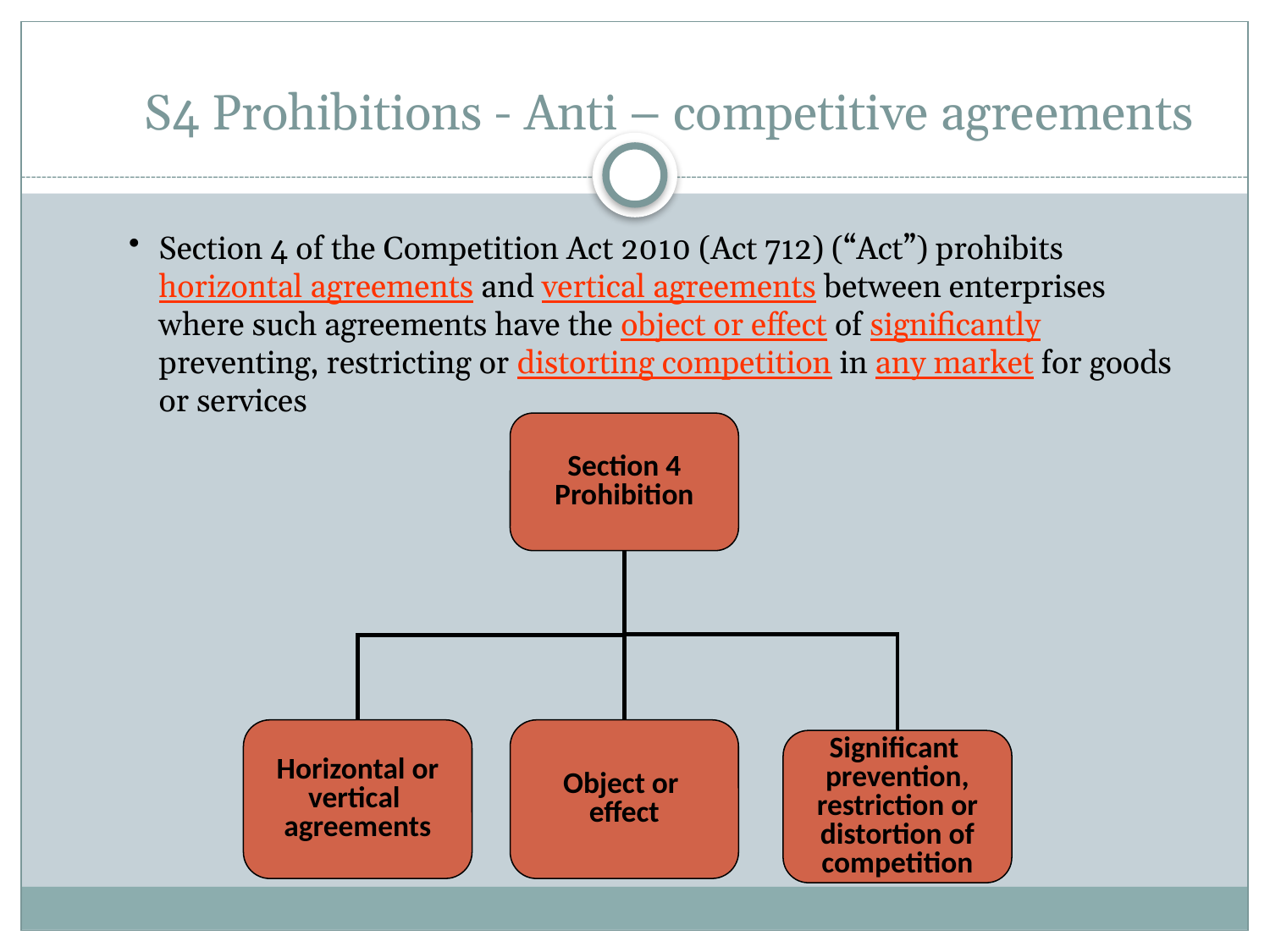

S4 Prohibitions - Anti – competitive agreements

Section 4 of the Competition Act 2010 (Act 712) (“Act”) prohibits horizontal agreements and vertical agreements between enterprises where such agreements have the object or effect of significantly preventing, restricting or distorting competition in any market for goods or services

Section 4
Prohibition

Horizontal or
vertical
agreements
Object or
effect
Significant
prevention,
restriction or
distortion of
competition